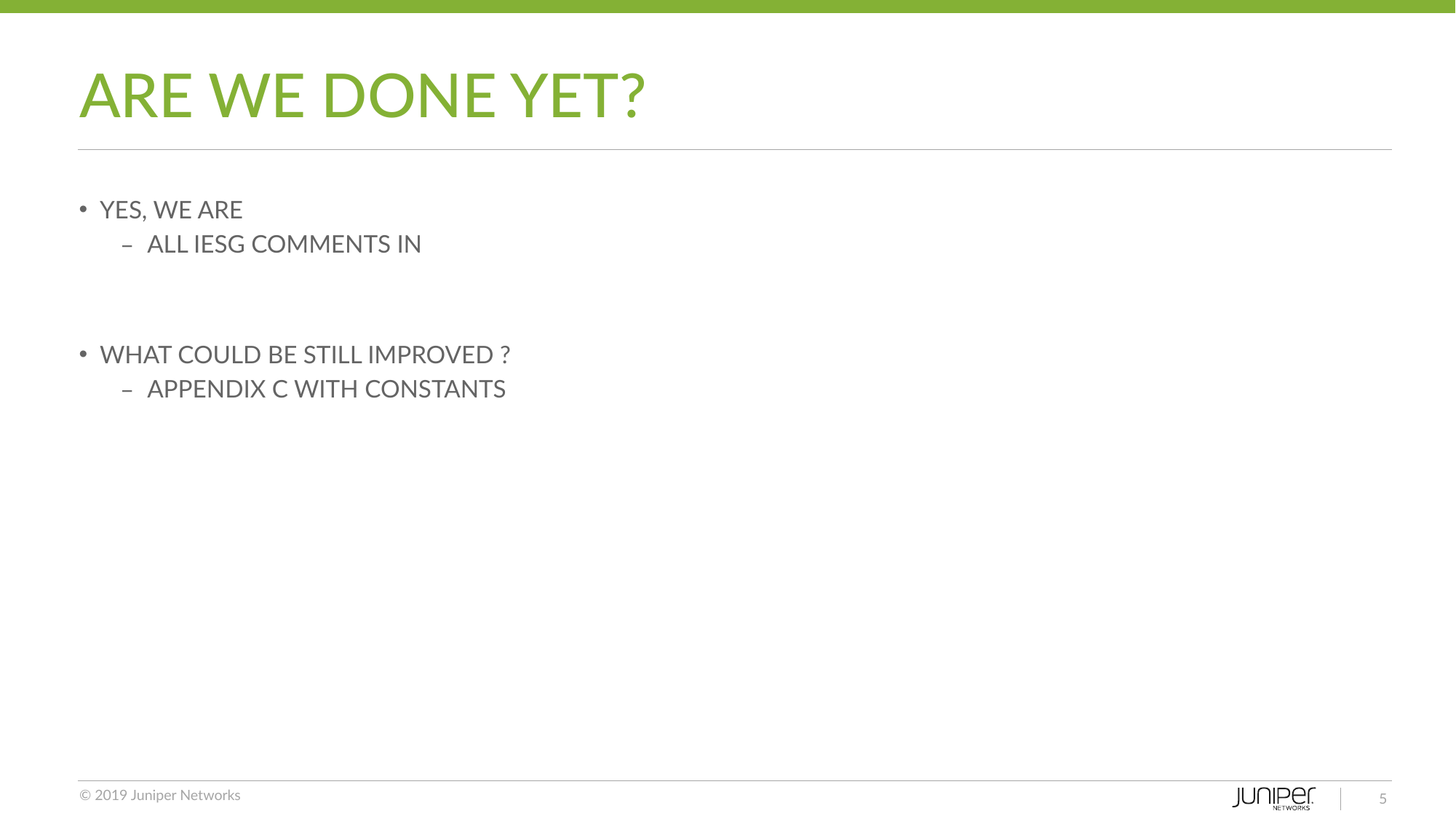

# Are We Done Yet?
Yes, We Are
All IESG Comments in

What Could Be Still Improved ?
Appendix C With Constants

5